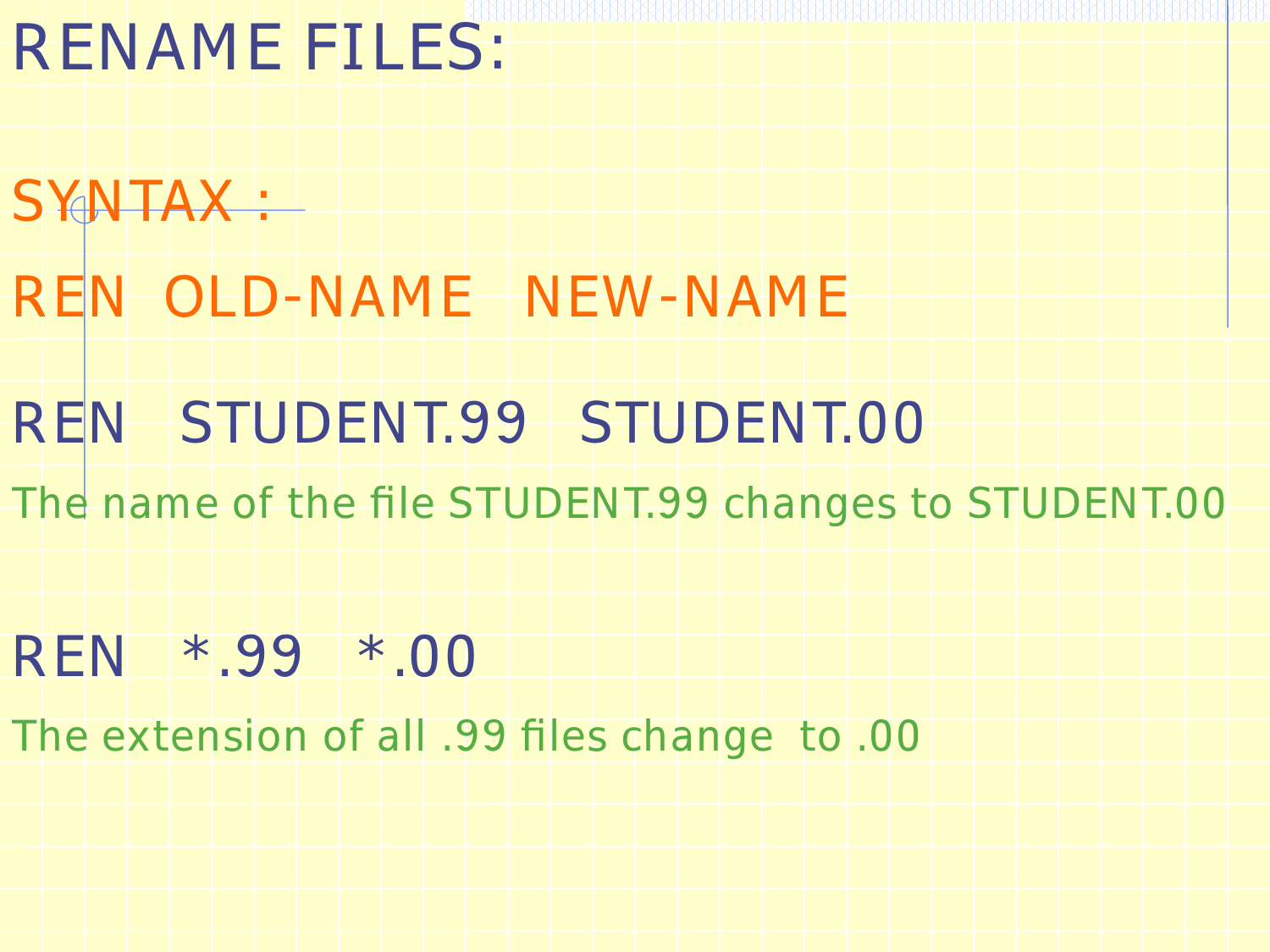

RENAME FILES:
SYNTAX :
REN  OLD-NAME   NEW-NAME
REN   STUDENT.99   STUDENT.00
The name of the file STUDENT.99 changes to STUDENT.00
REN   *.99   *.00
The extension of all .99 files change  to .00